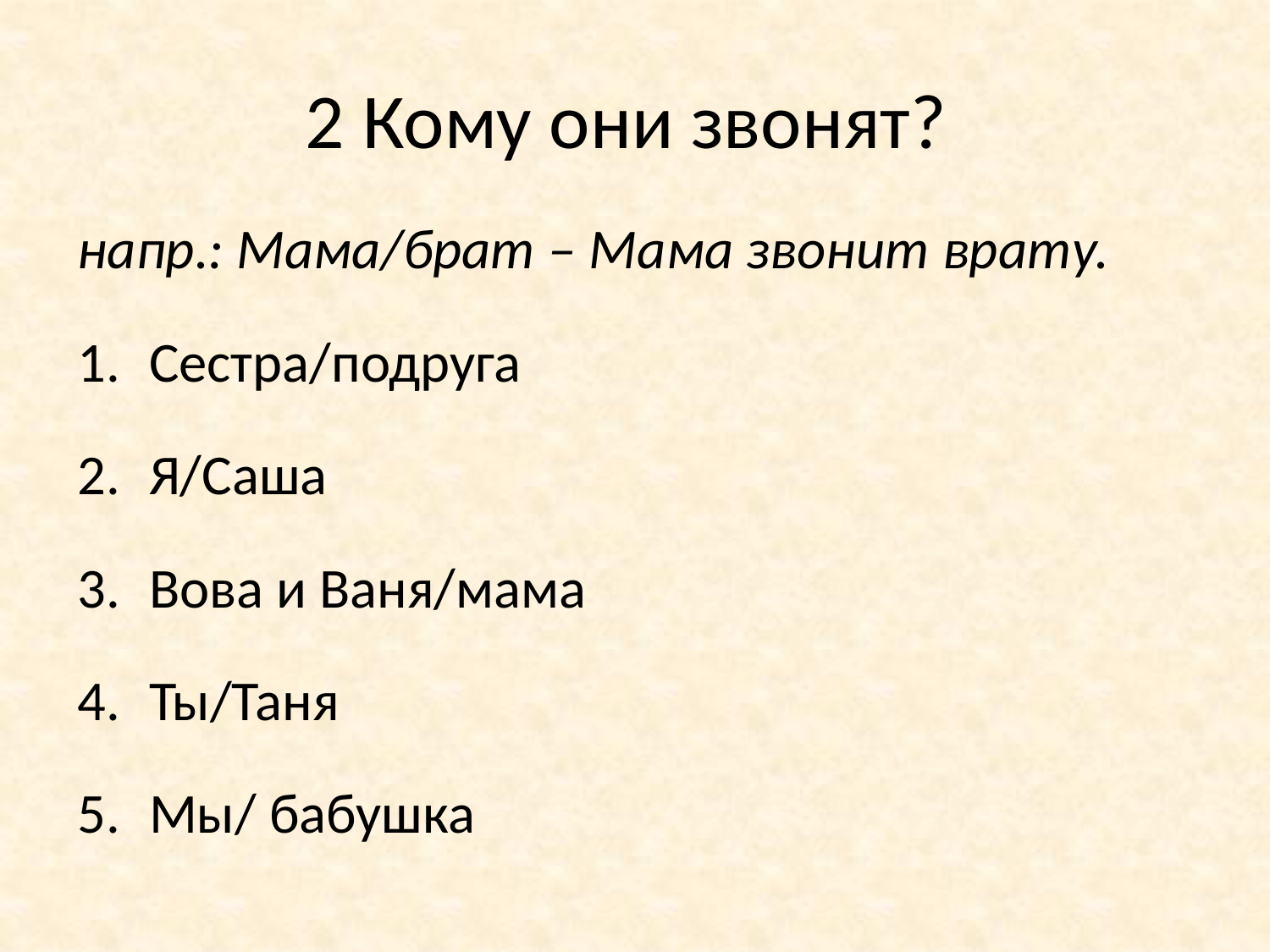

# 2 Кому они звонят?
напр.: Мама/брат – Мама звонит врату.
Сестра/подруга
Я/Саша
Вова и Ваня/мама
Ты/Таня
Мы/ бабушка